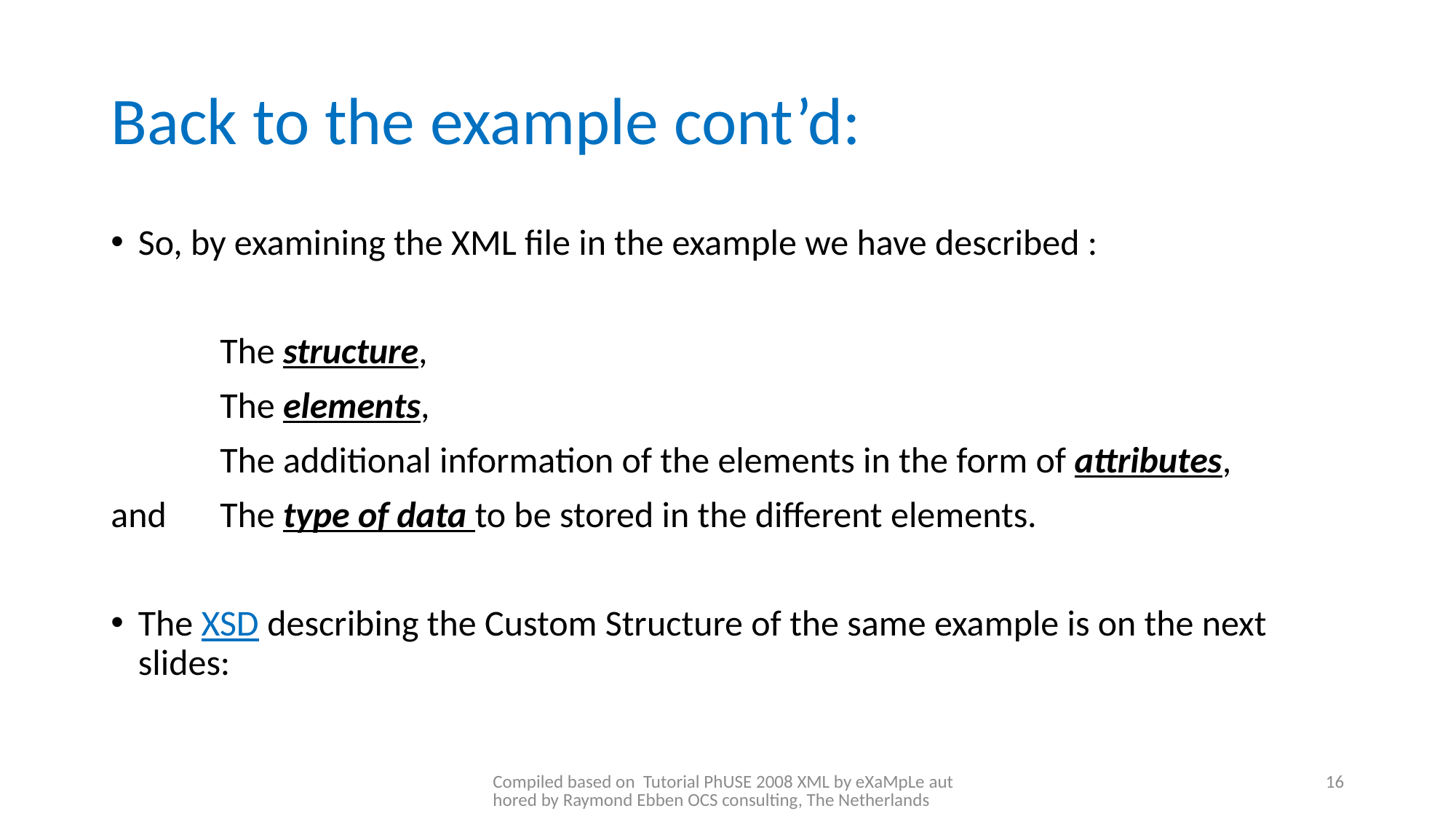

# Back to the example cont’d:
So, by examining the XML file in the example we have described :

	The structure,
	The elements,
	The additional information of the elements in the form of attributes,
and 	The type of data to be stored in the different elements.

The XSD describing the Custom Structure of the same example is on the next slides:
Compiled based on  Tutorial PhUSE 2008 XML by eXaMpLe authored by Raymond Ebben OCS consulting, The Netherlands
16